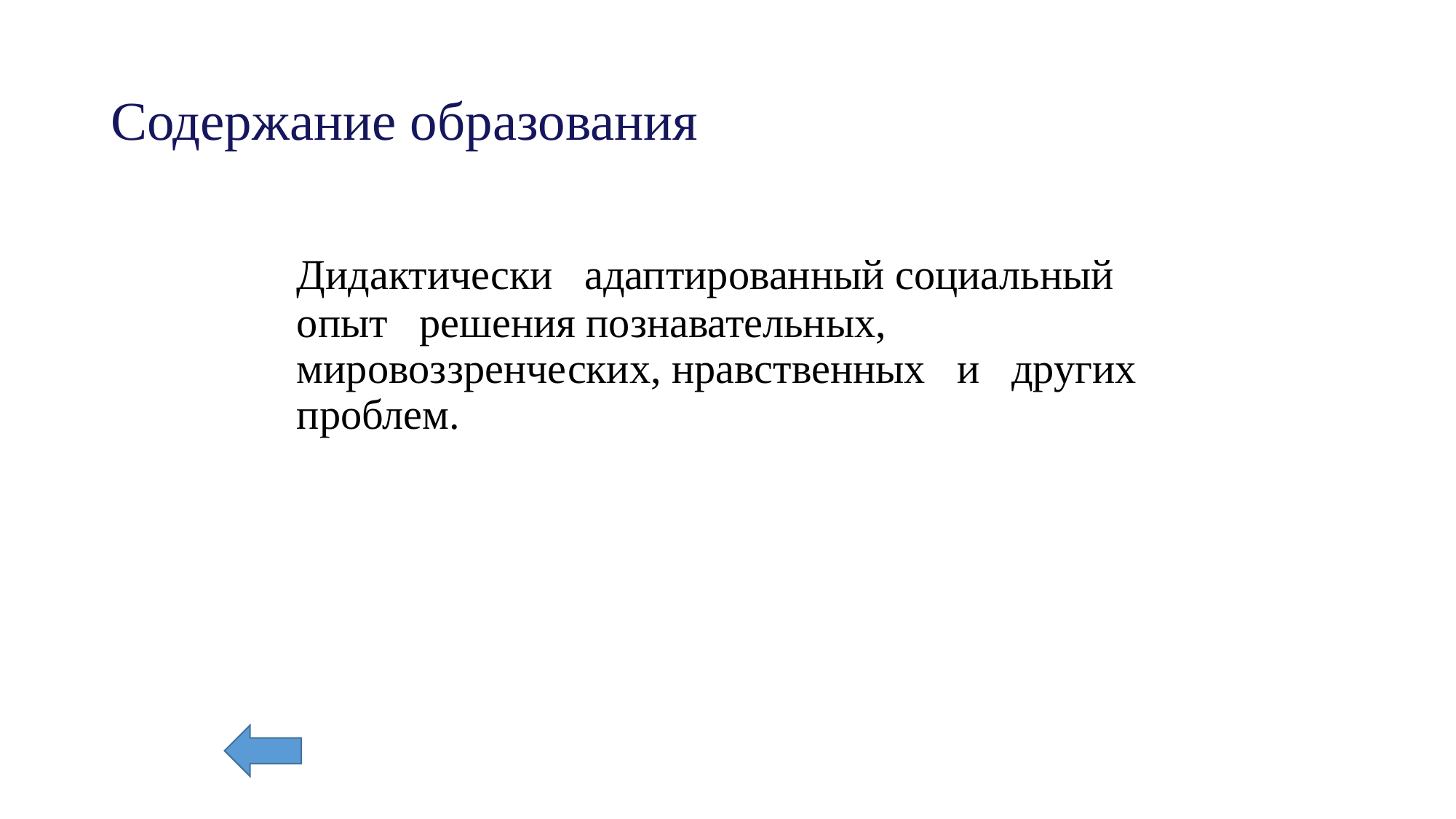

# Содержание образования
	Дидактически   адаптированный социальный   опыт   решения познавательных,  мировоззренческих, нравственных   и   других   проблем.